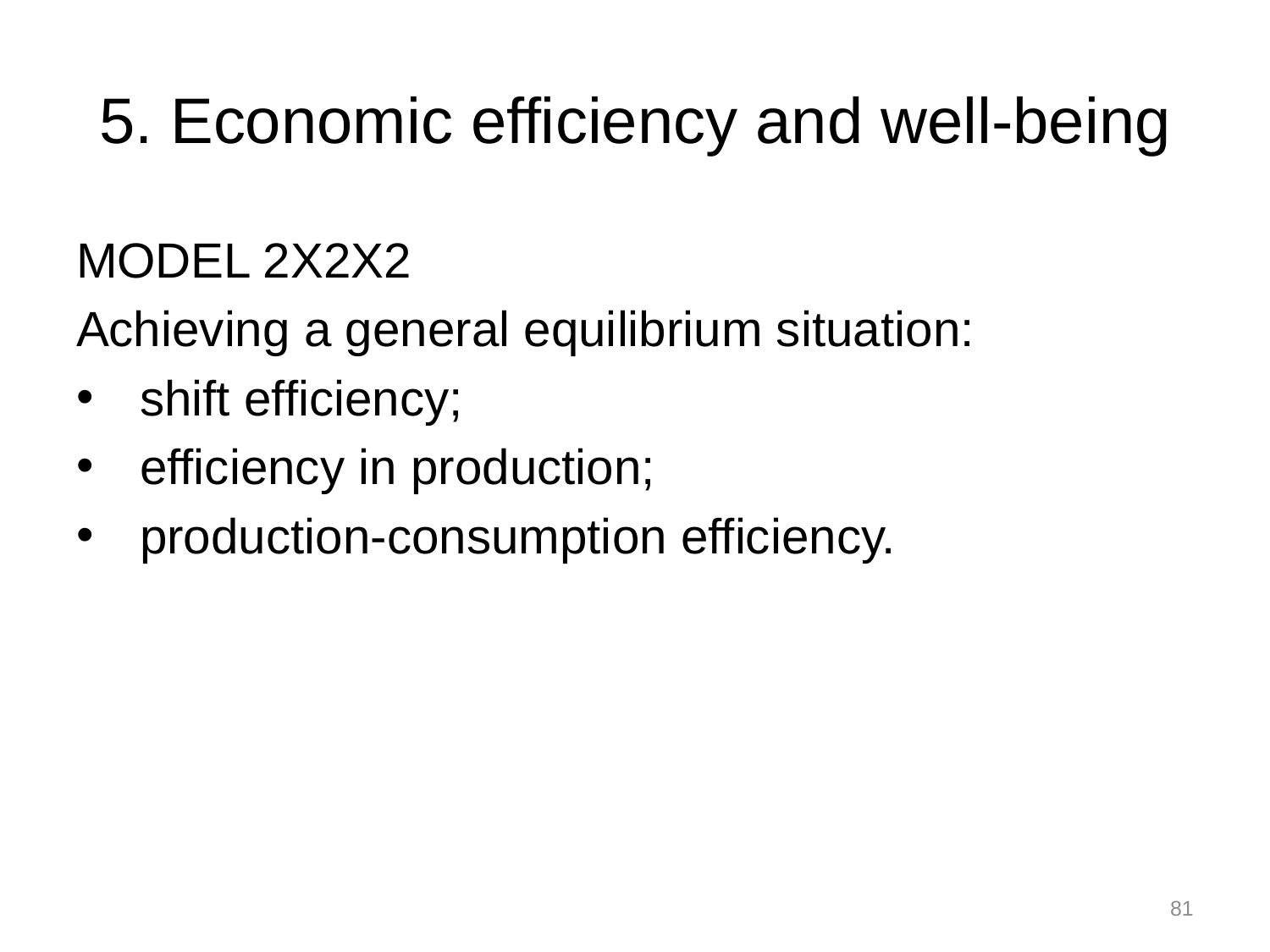

# 5. Economic efficiency and well-being
MODEL 2X2X2
Achieving a general equilibrium situation:
shift efficiency;
efficiency in production;
production-consumption efficiency.
81